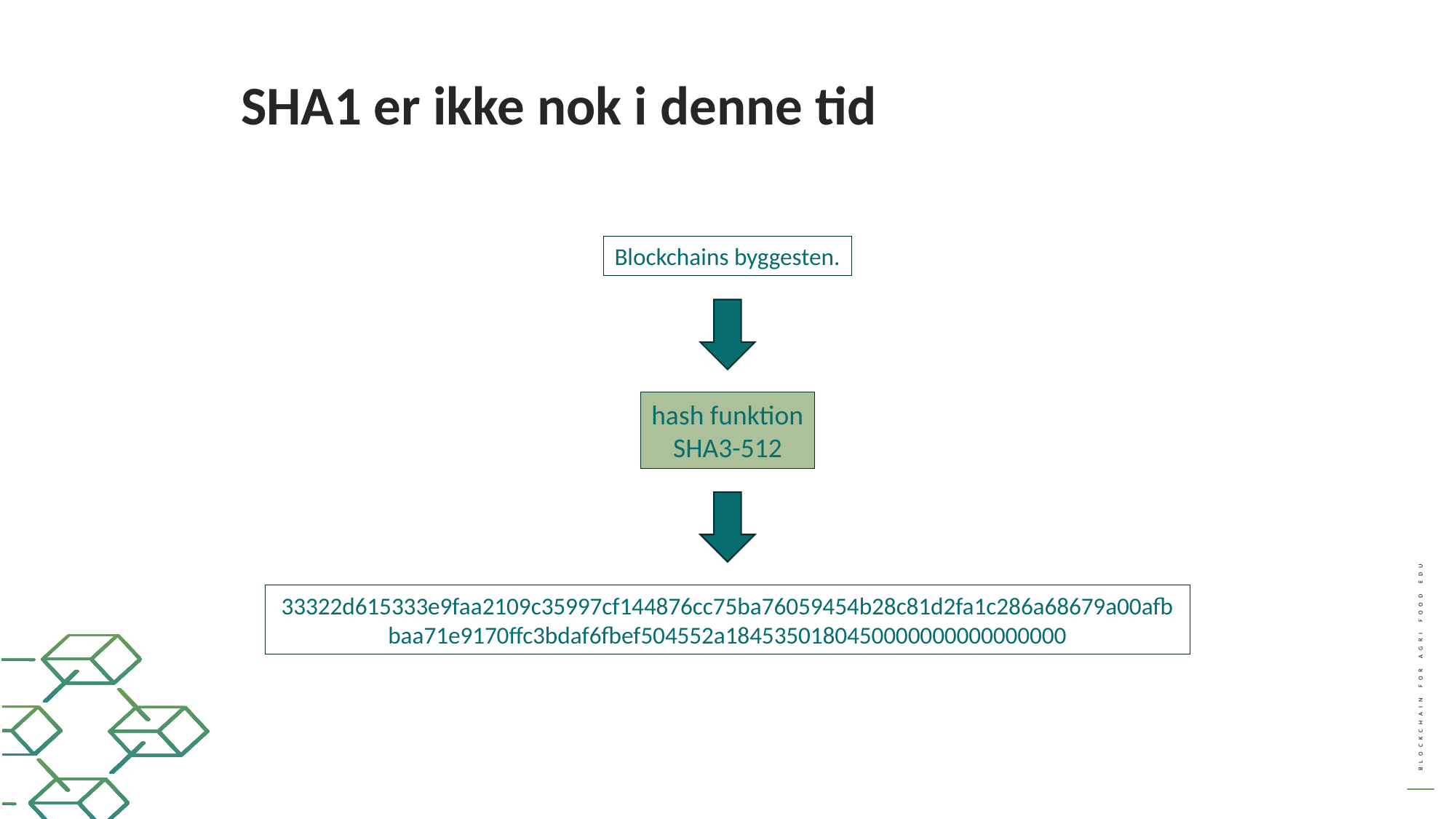

SHA1 er ikke nok i denne tid
Blockchains byggesten.

hash funktion
SHA3-512

33322d615333e9faa2109c35997cf144876cc75ba76059454b28c81d2fa1c286a68679a00afbbaa71e9170ffc3bdaf6fbef504552a1845350180450000000000000000